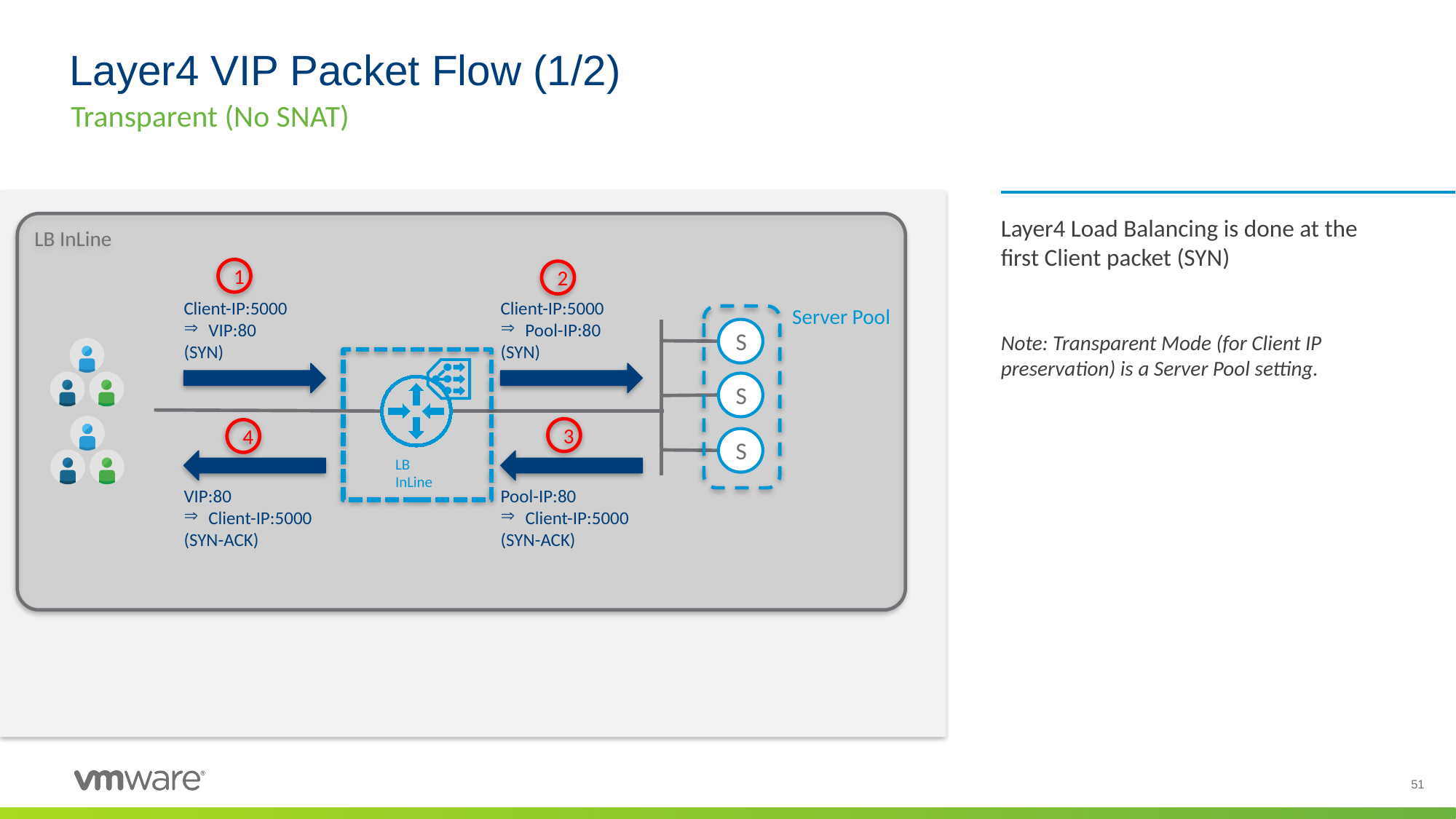

# Layer4 VIP Packet Flow (1/2)
Transparent (No SNAT)
Layer4 Load Balancing is done at the first Client packet (SYN)

Note: Transparent Mode (for Client IP preservation) is a Server Pool setting.

LB InLine
1
2
Client-IP:5000
 VIP:80
(SYN)
Client-IP:5000
 Pool-IP:80
(SYN)
Server Pool

S

S
3
4
S
LB
InLine

VIP:80
 Client-IP:5000
(SYN-ACK)
Pool-IP:80
 Client-IP:5000
(SYN-ACK)